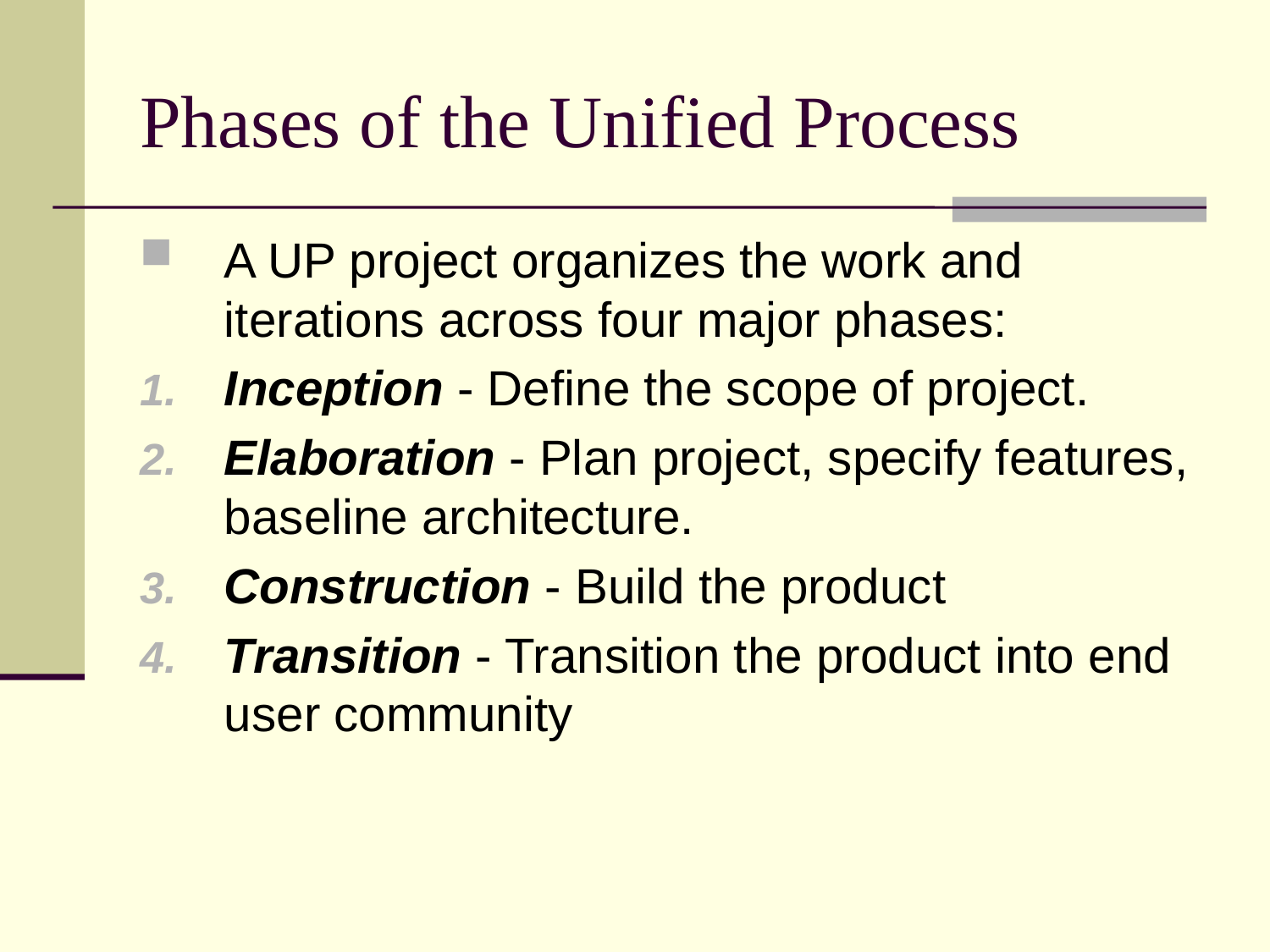

# Phases of the Unified Process
A UP project organizes the work and iterations across four major phases:
Inception - Define the scope of project.
Elaboration - Plan project, specify features, baseline architecture.
Construction - Build the product
Transition - Transition the product into end user community